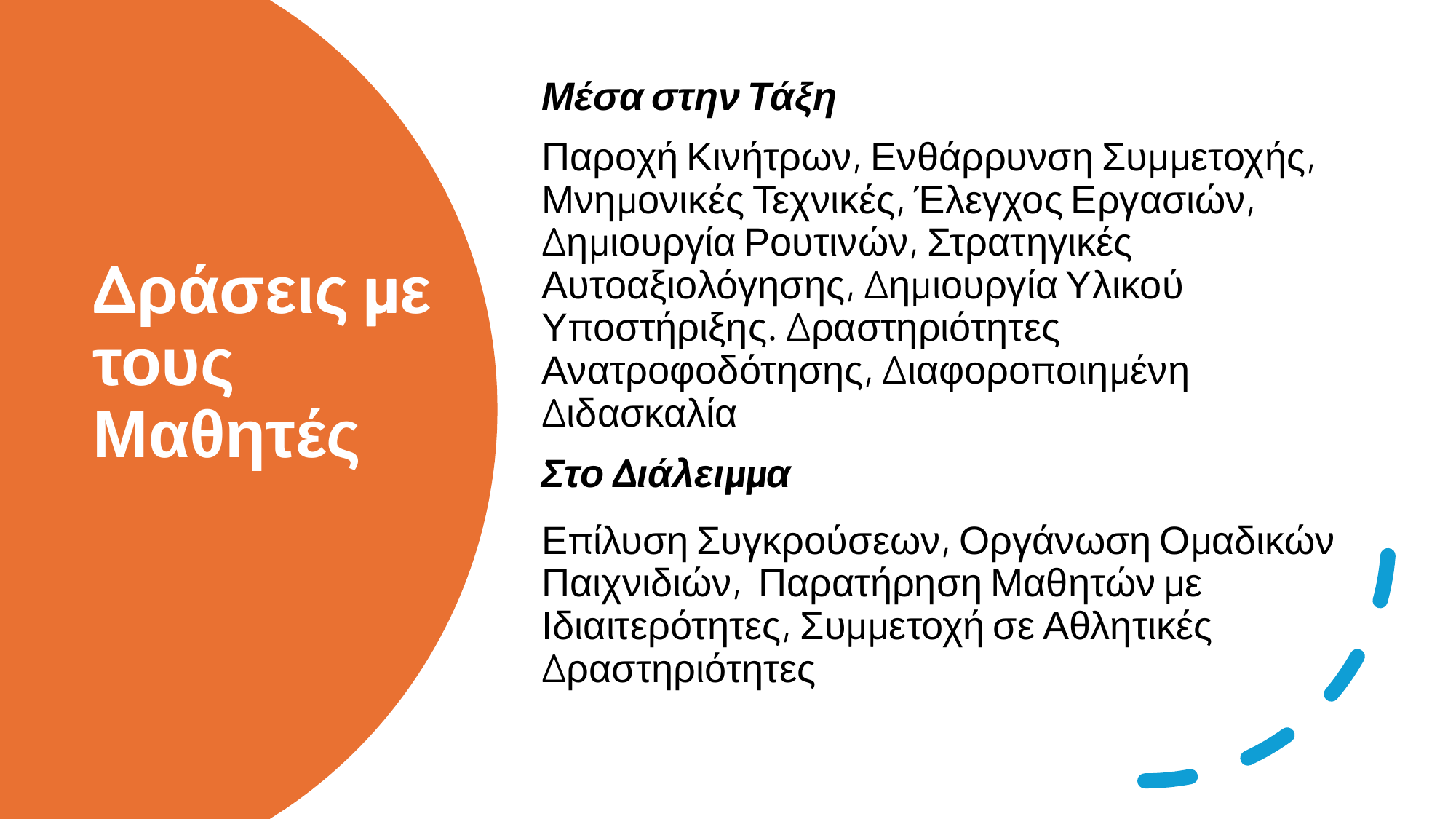

Μέσα στην Τάξη
Παροχή Κινήτρων, Ενθάρρυνση Συμμετοχής, Μνημονικές Τεχνικές, Έλεγχος Εργασιών, Δημιουργία Ρουτινών, Στρατηγικές Αυτοαξιολόγησης, Δημιουργία Υλικού Υποστήριξης. Δραστηριότητες Ανατροφοδότησης, Διαφοροποιημένη Διδασκαλία
Στο Διάλειμμα
Επίλυση Συγκρούσεων, Οργάνωση Ομαδικών Παιχνιδιών,  Παρατήρηση Μαθητών με Ιδιαιτερότητες, Συμμετοχή σε Αθλητικές Δραστηριότητες

# Δράσεις με τους Μαθητές